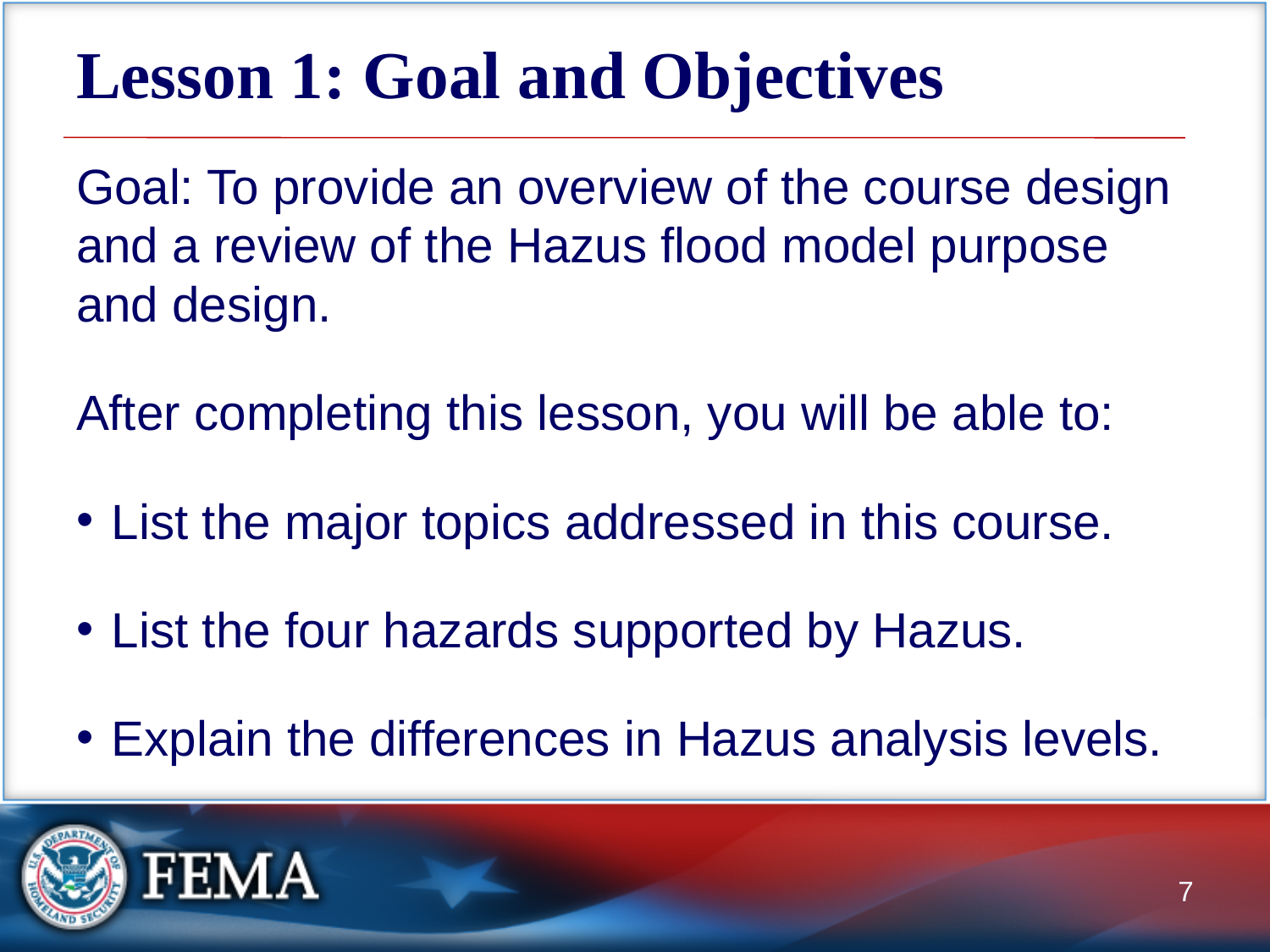

# Lesson 1: Goal and Objectives
Goal: To provide an overview of the course design and a review of the Hazus flood model purpose and design.
After completing this lesson, you will be able to:
List the major topics addressed in this course.
List the four hazards supported by Hazus.
Explain the differences in Hazus analysis levels.
7